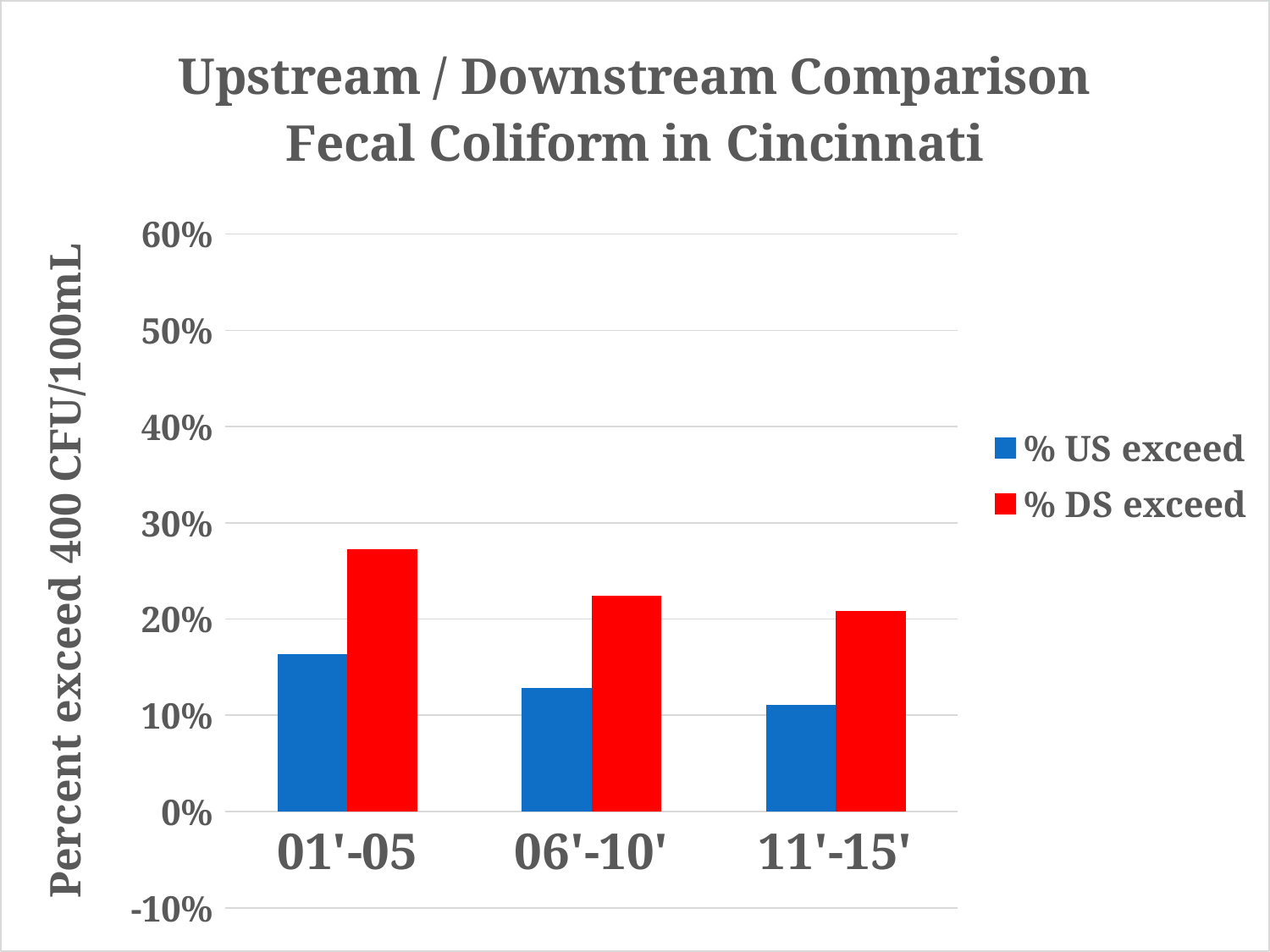

### Chart: Upstream / Downstream Comparison
Fecal Coliform in Cincinnati

| Category | % US exceed | % DS exceed |
|---|---|---|
| 01'-05 | 0.16363636363636364 | 0.2727272727272727 |
| 06'-10' | 0.1282051282051282 | 0.22435897435897437 |
| 11'-15' | 0.11042944785276074 | 0.2085889570552147 |